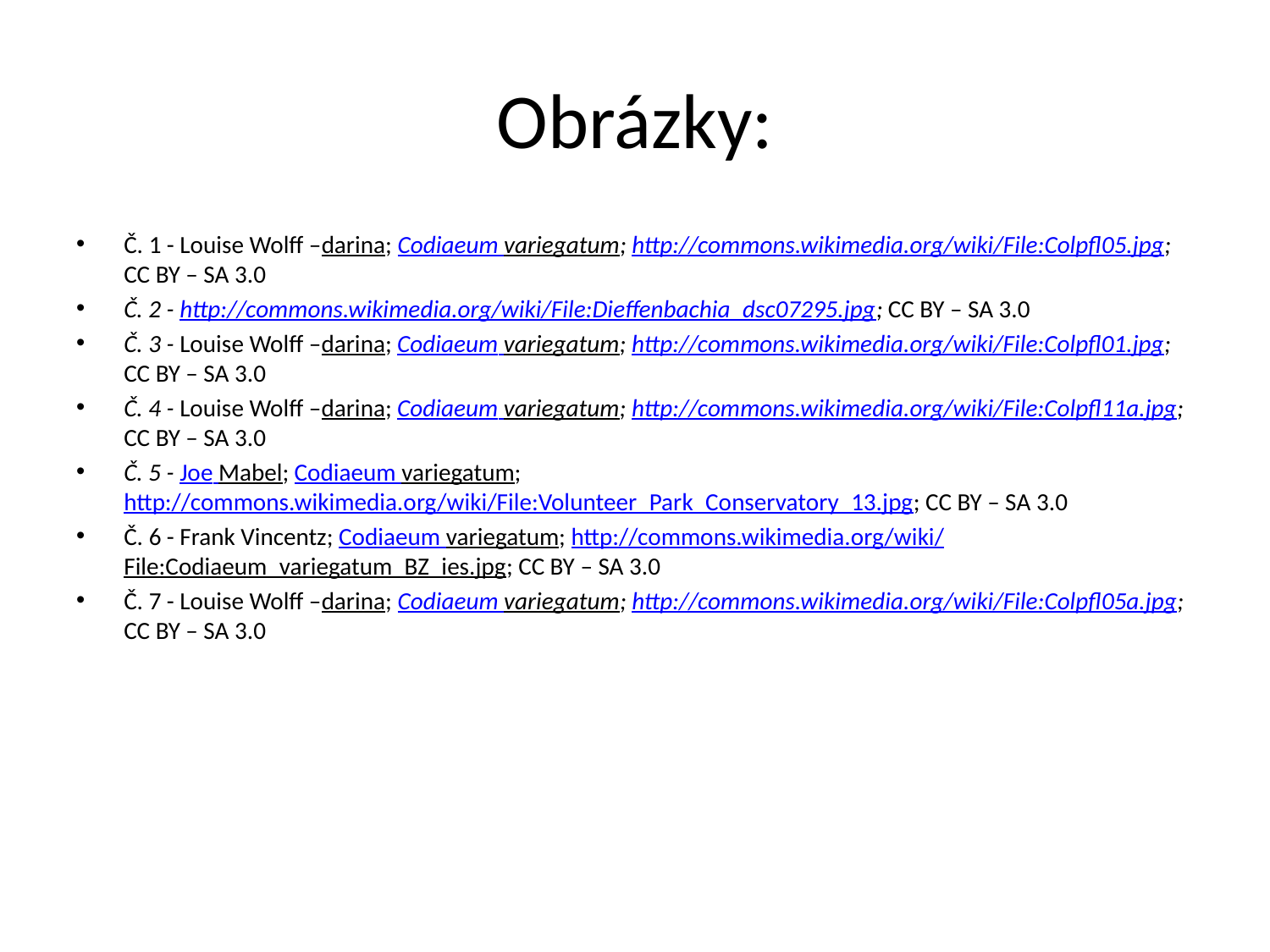

# Obrázky:
Č. 1 - Louise Wolff –darina; Codiaeum variegatum; http://commons.wikimedia.org/wiki/File:Colpfl05.jpg; CC BY – SA 3.0
Č. 2 - http://commons.wikimedia.org/wiki/File:Dieffenbachia_dsc07295.jpg; CC BY – SA 3.0
Č. 3 - Louise Wolff –darina; Codiaeum variegatum; http://commons.wikimedia.org/wiki/File:Colpfl01.jpg; CC BY – SA 3.0
Č. 4 - Louise Wolff –darina; Codiaeum variegatum; http://commons.wikimedia.org/wiki/File:Colpfl11a.jpg; CC BY – SA 3.0
Č. 5 - Joe Mabel; Codiaeum variegatum; http://commons.wikimedia.org/wiki/File:Volunteer_Park_Conservatory_13.jpg; CC BY – SA 3.0
Č. 6 - Frank Vincentz; Codiaeum variegatum; http://commons.wikimedia.org/wiki/File:Codiaeum_variegatum_BZ_ies.jpg; CC BY – SA 3.0
Č. 7 - Louise Wolff –darina; Codiaeum variegatum; http://commons.wikimedia.org/wiki/File:Colpfl05a.jpg; CC BY – SA 3.0